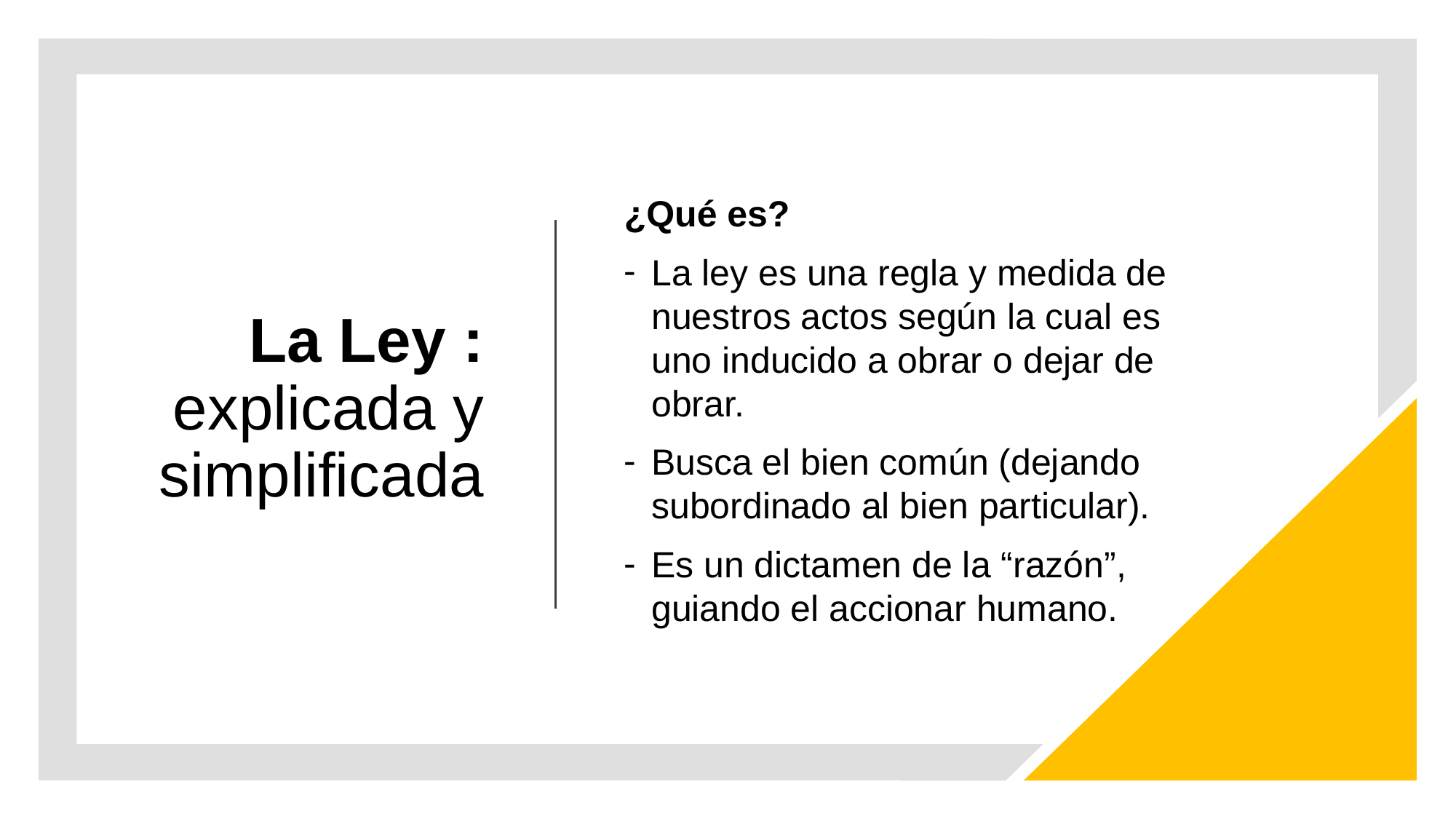

# La Ley : explicada y simplificada
¿Qué es?
La ley es una regla y medida de nuestros actos según la cual es uno inducido a obrar o dejar de obrar.
Busca el bien común (dejando subordinado al bien particular).
Es un dictamen de la “razón”, guiando el accionar humano.